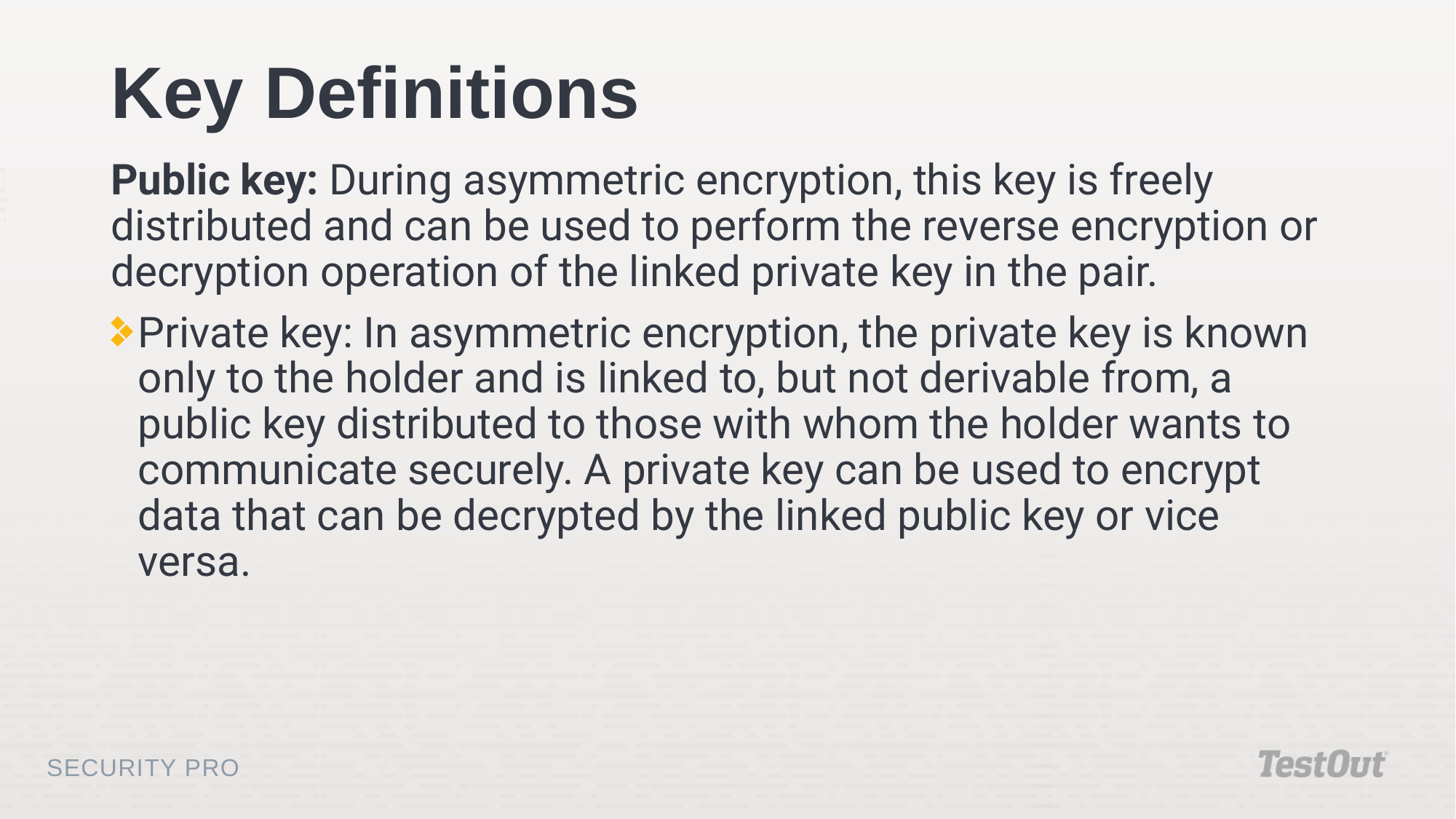

# Key Definitions
Public key: During asymmetric encryption, this key is freely distributed and can be used to perform the reverse encryption or decryption operation of the linked private key in the pair.
Private key: In asymmetric encryption, the private key is known only to the holder and is linked to, but not derivable from, a public key distributed to those with whom the holder wants to communicate securely. A private key can be used to encrypt data that can be decrypted by the linked public key or vice versa.
Security Pro